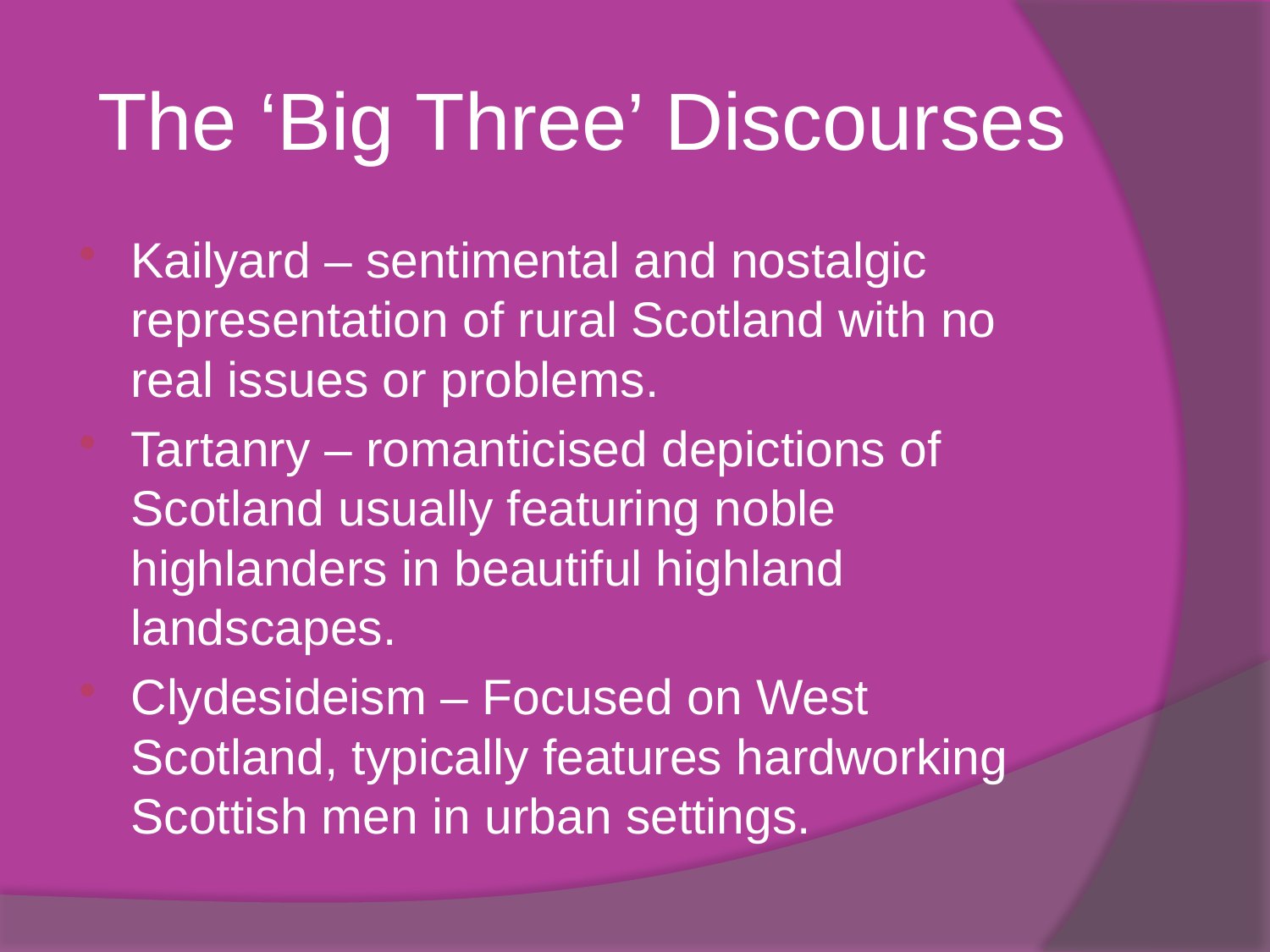

# The ‘Big Three’ Discourses
Kailyard – sentimental and nostalgic representation of rural Scotland with no real issues or problems.
Tartanry – romanticised depictions of Scotland usually featuring noble highlanders in beautiful highland landscapes.
Clydesideism – Focused on West Scotland, typically features hardworking Scottish men in urban settings.